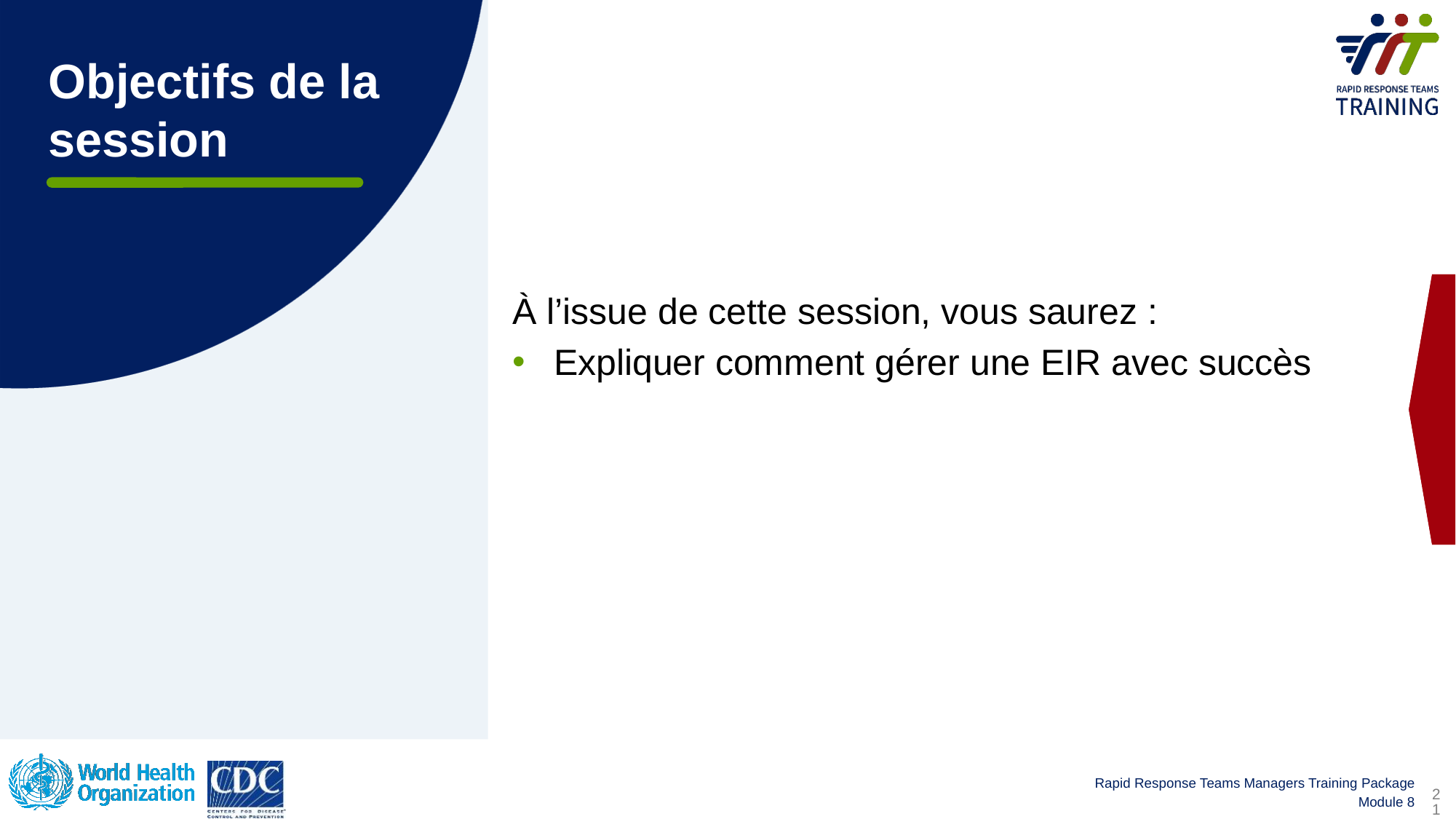

Objectifs de la session

À l’issue de cette session, vous saurez :
Expliquer comment gérer une EIR avec succès

21